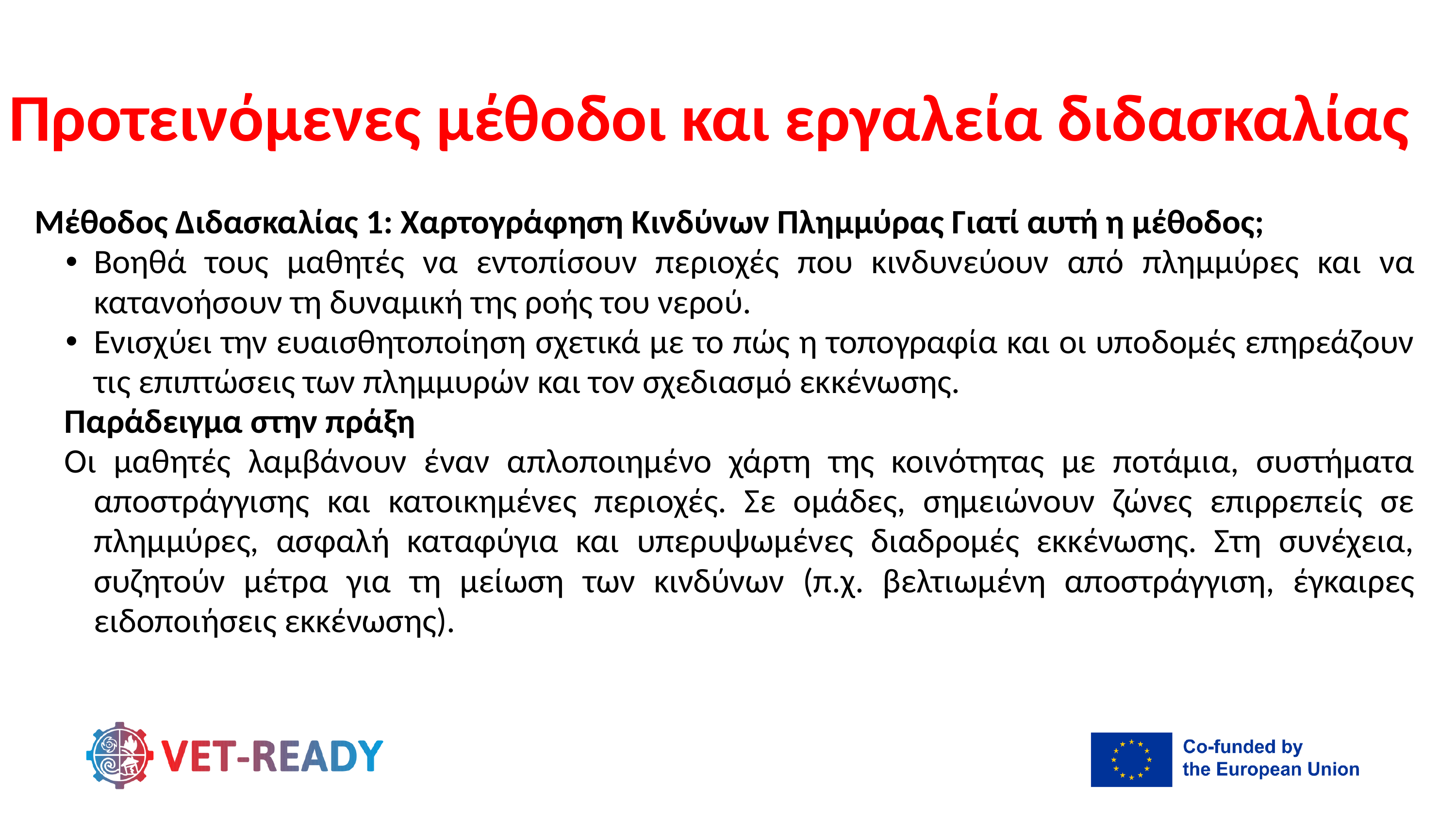

Προτεινόμενες μέθοδοι και εργαλεία διδασκαλίας
Μέθοδος Διδασκαλίας 1: Χαρτογράφηση Κινδύνων Πλημμύρας Γιατί αυτή η μέθοδος;
Βοηθά τους μαθητές να εντοπίσουν περιοχές που κινδυνεύουν από πλημμύρες και να κατανοήσουν τη δυναμική της ροής του νερού.
Ενισχύει την ευαισθητοποίηση σχετικά με το πώς η τοπογραφία και οι υποδομές επηρεάζουν τις επιπτώσεις των πλημμυρών και τον σχεδιασμό εκκένωσης.
Παράδειγμα στην πράξη
Οι μαθητές λαμβάνουν έναν απλοποιημένο χάρτη της κοινότητας με ποτάμια, συστήματα αποστράγγισης και κατοικημένες περιοχές. Σε ομάδες, σημειώνουν ζώνες επιρρεπείς σε πλημμύρες, ασφαλή καταφύγια και υπερυψωμένες διαδρομές εκκένωσης. Στη συνέχεια, συζητούν μέτρα για τη μείωση των κινδύνων (π.χ. βελτιωμένη αποστράγγιση, έγκαιρες ειδοποιήσεις εκκένωσης).